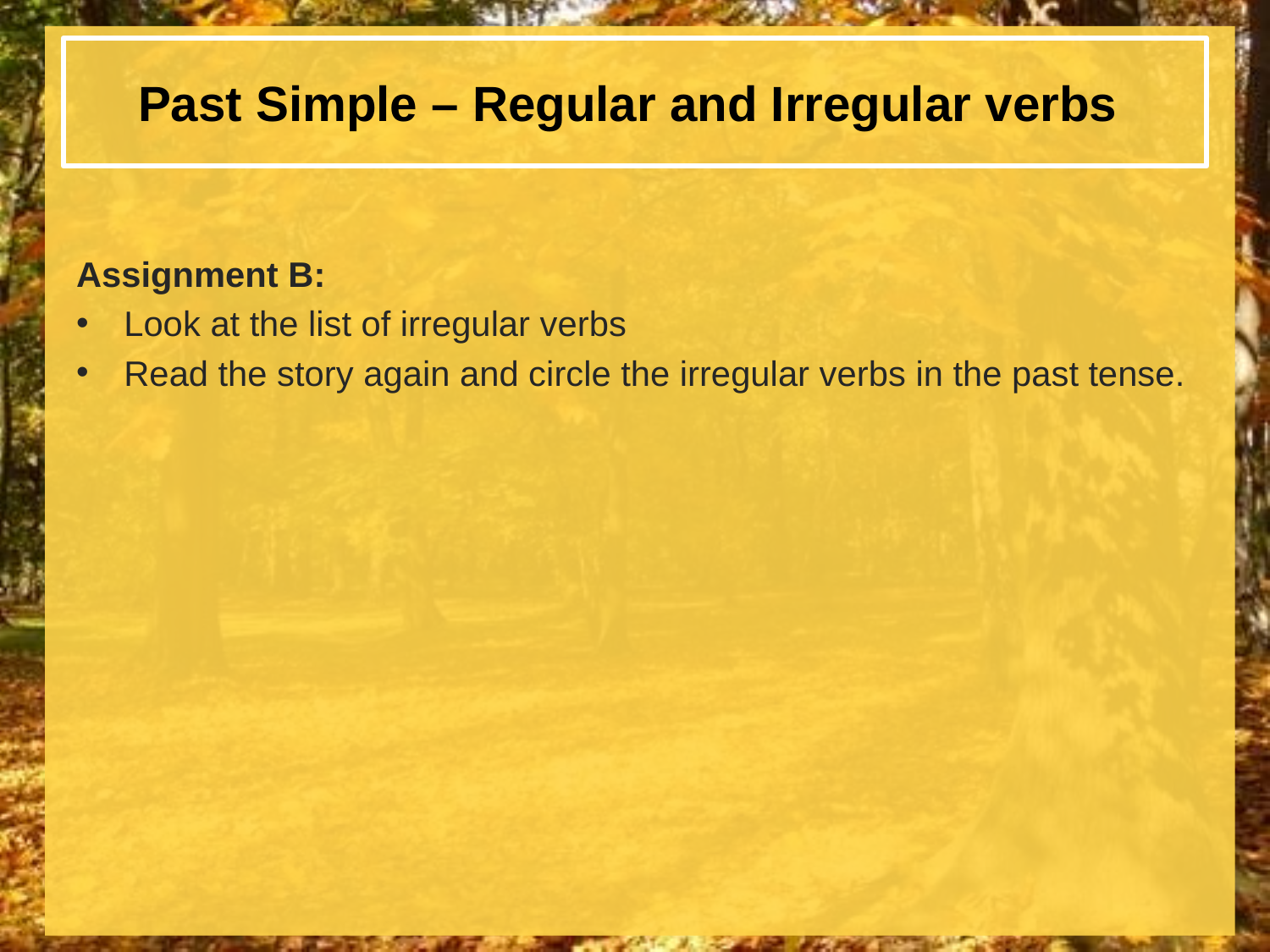

# Past Simple – Regular and Irregular verbs

Assignment B:
Look at the list of irregular verbs
Read the story again and circle the irregular verbs in the past tense.